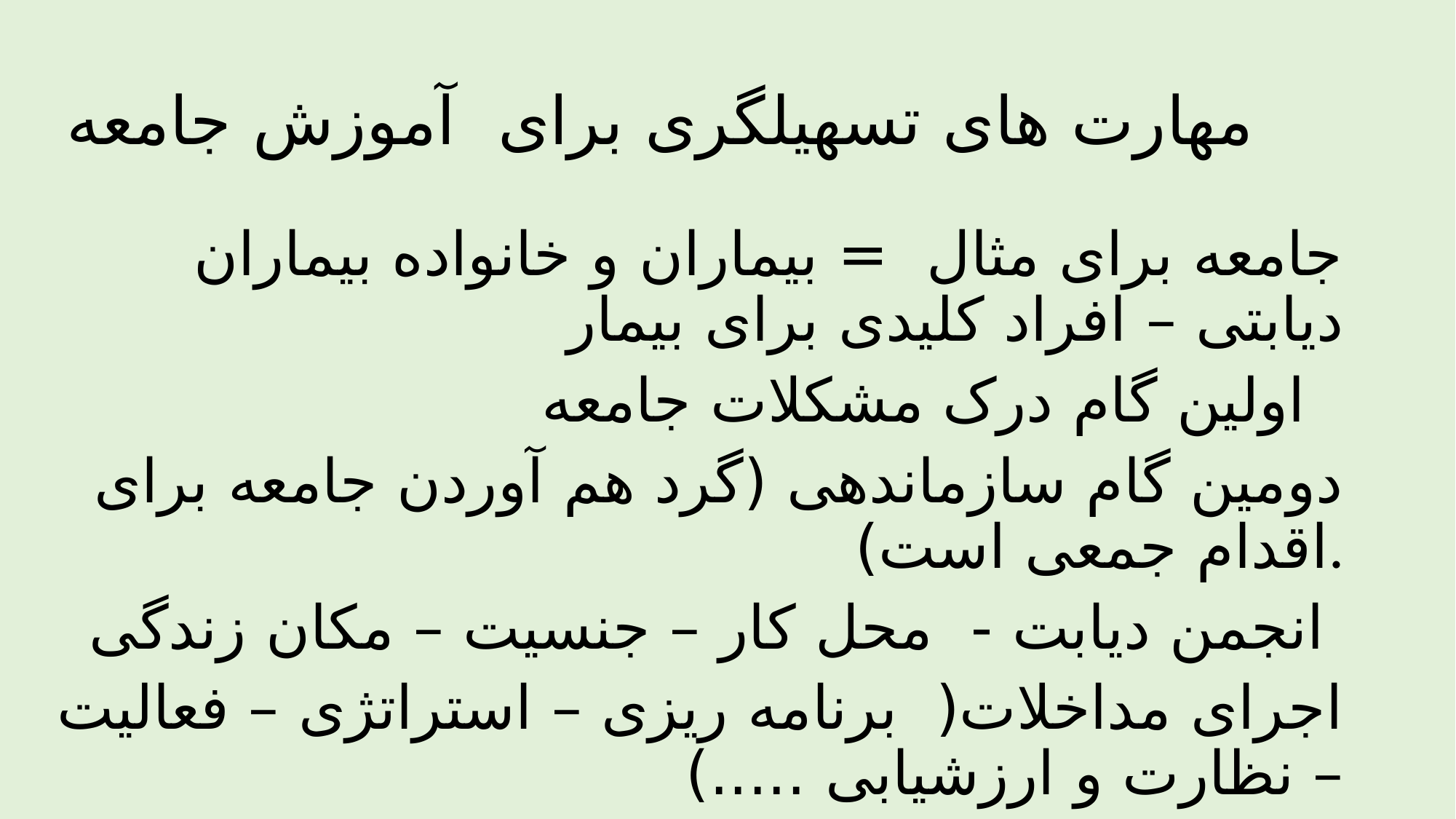

# مهارت های تسهیلگری برای  آموزش جامعه
جامعه برای مثال  = بیماران و خانواده بیماران دیابتی – افراد کلیدی برای بیمار
اولین گام درک مشکلات جامعه
دومین گام سازماندهی (گرد هم آوردن جامعه برای اقدام جمعی است).
انجمن دیابت -  محل کار – جنسیت – مکان زندگی
اجرای مداخلات(  برنامه ریزی – استراتژی – فعالیت – نظارت و ارزشیابی .....)